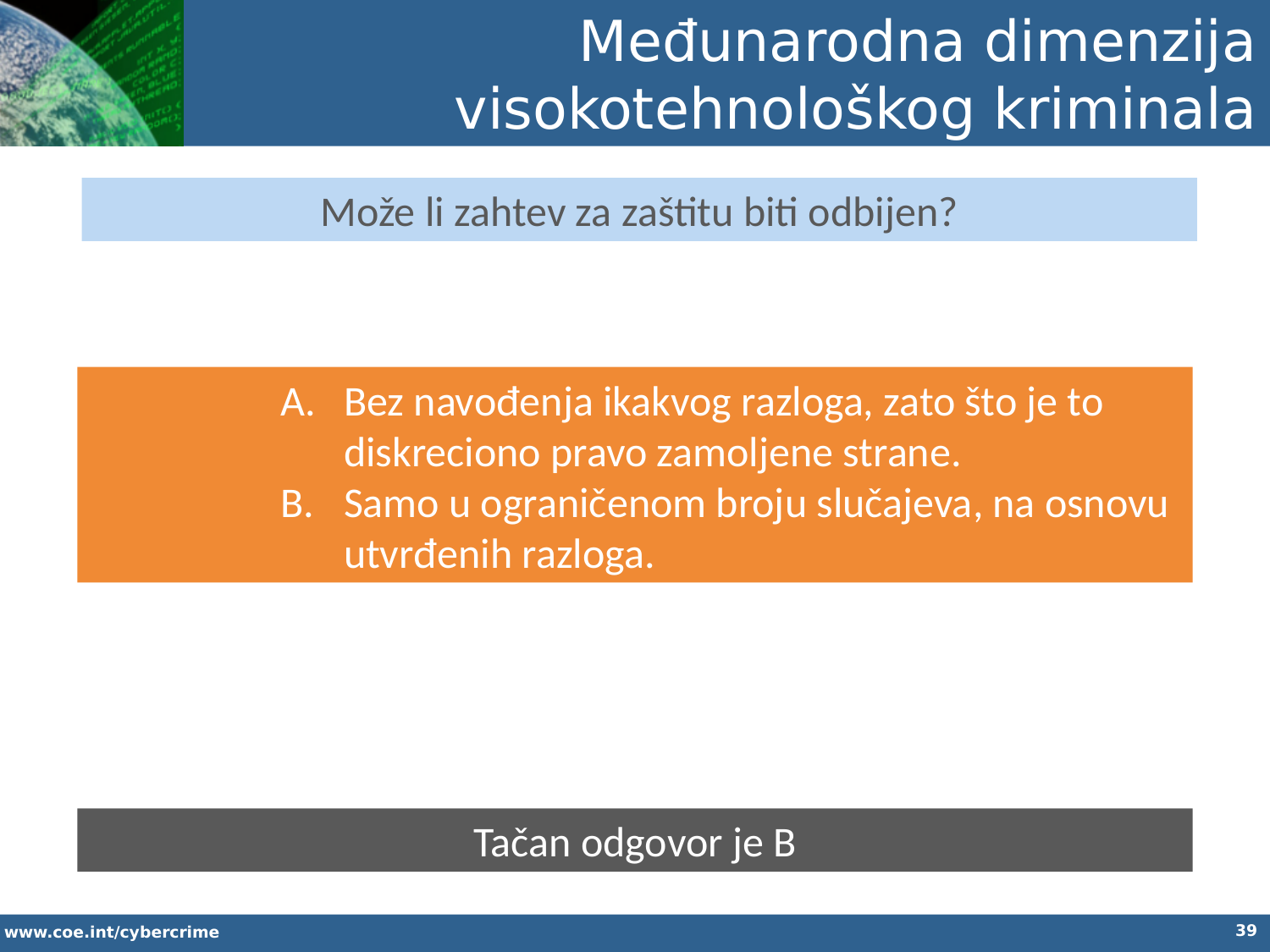

Međunarodna dimenzija visokotehnološkog kriminala
Može li zahtev za zaštitu biti odbijen?
Bez navođenja ikakvog razloga, zato što je to diskreciono pravo zamoljene strane.
Samo u ograničenom broju slučajeva, na osnovu utvrđenih razloga.
Tačan odgovor je B
39